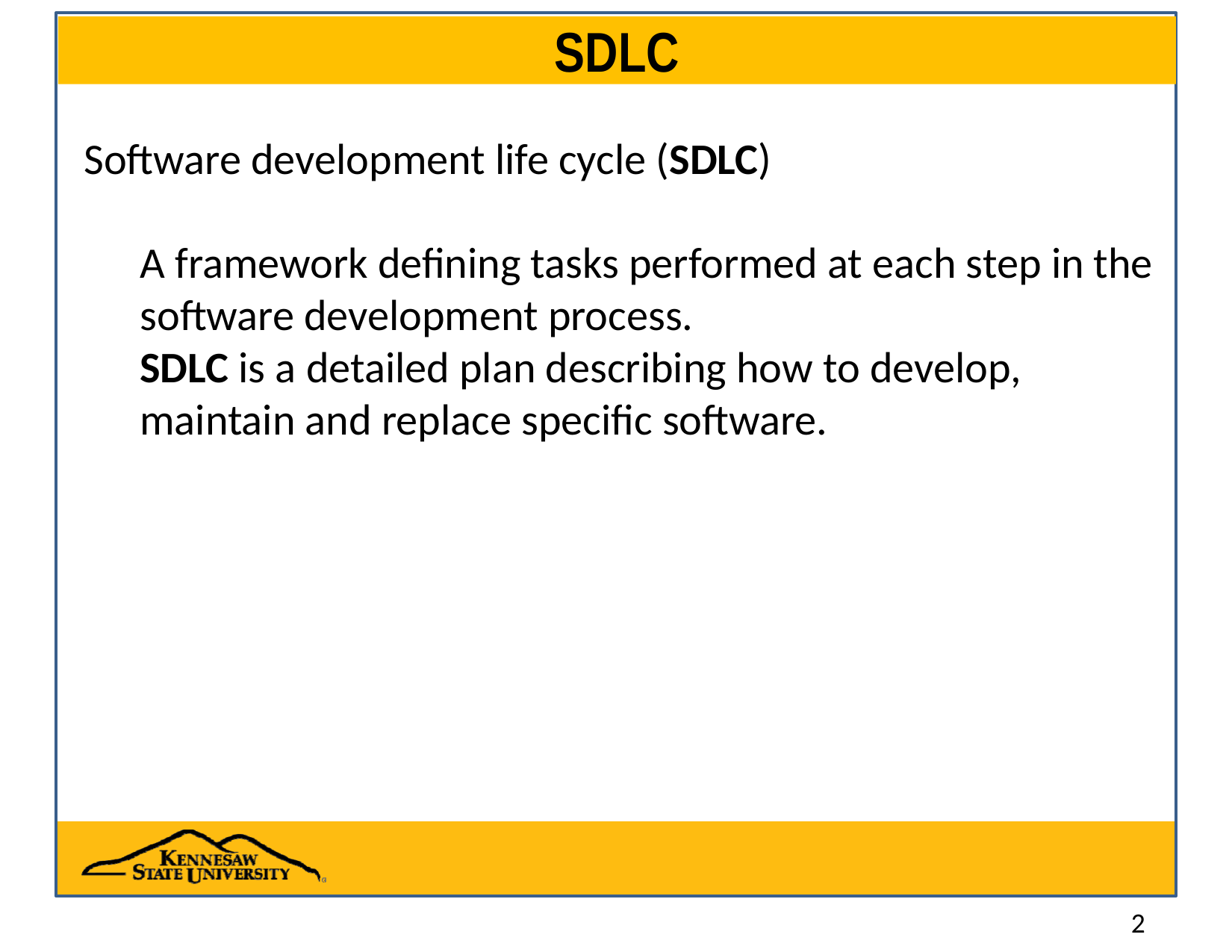

# SDLC
Software development life cycle (SDLC)

A framework defining tasks performed at each step in the software development process.
SDLC is a detailed plan describing how to develop, maintain and replace specific software.